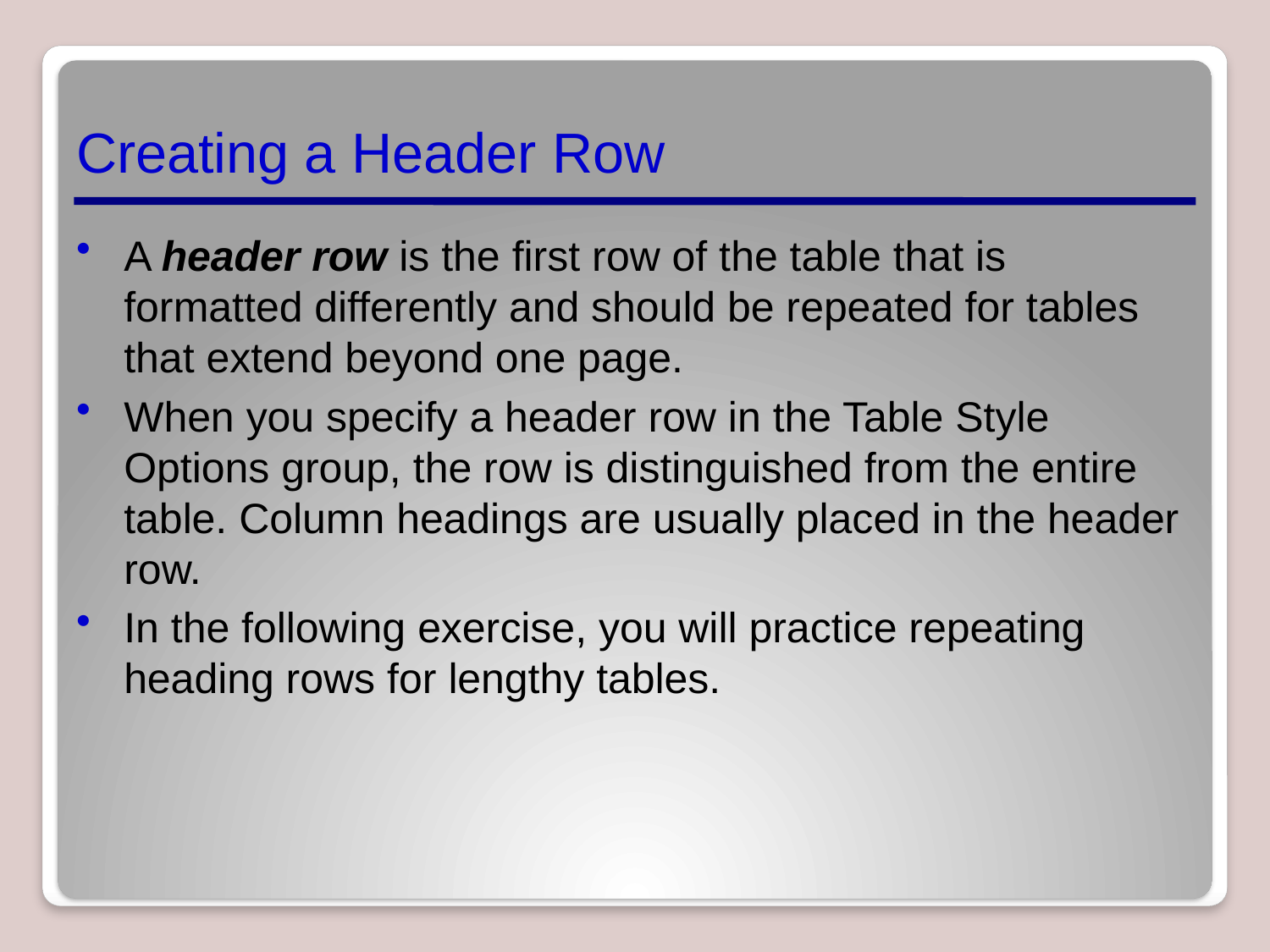

# Creating a Header Row
A header row is the first row of the table that is formatted differently and should be repeated for tables that extend beyond one page.
When you specify a header row in the Table Style Options group, the row is distinguished from the entire table. Column headings are usually placed in the header row.
In the following exercise, you will practice repeating heading rows for lengthy tables.